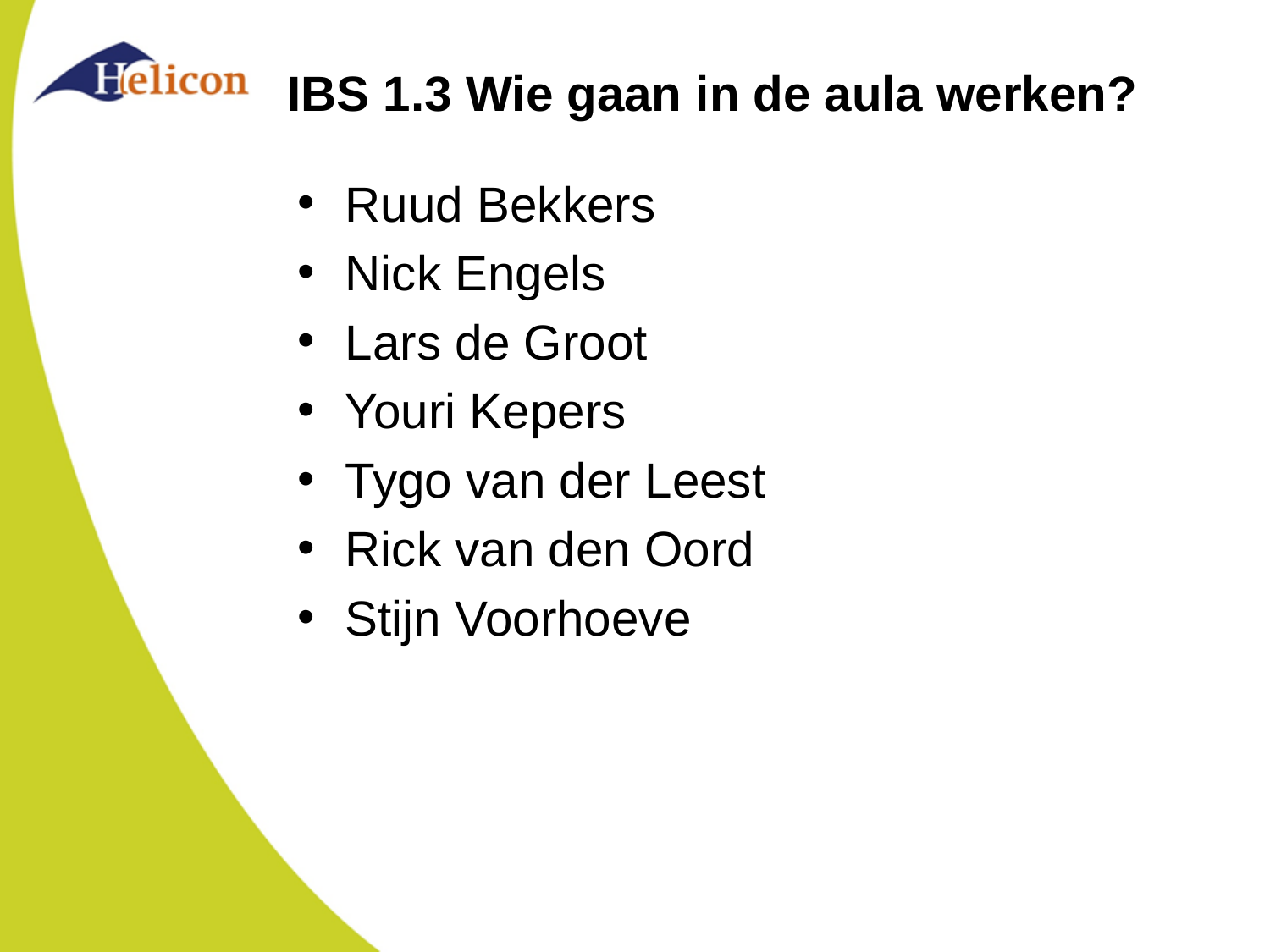

# IBS 1.3 Wie gaan in de aula werken?
Ruud Bekkers
Nick Engels
Lars de Groot
Youri Kepers
Tygo van der Leest
Rick van den Oord
Stijn Voorhoeve